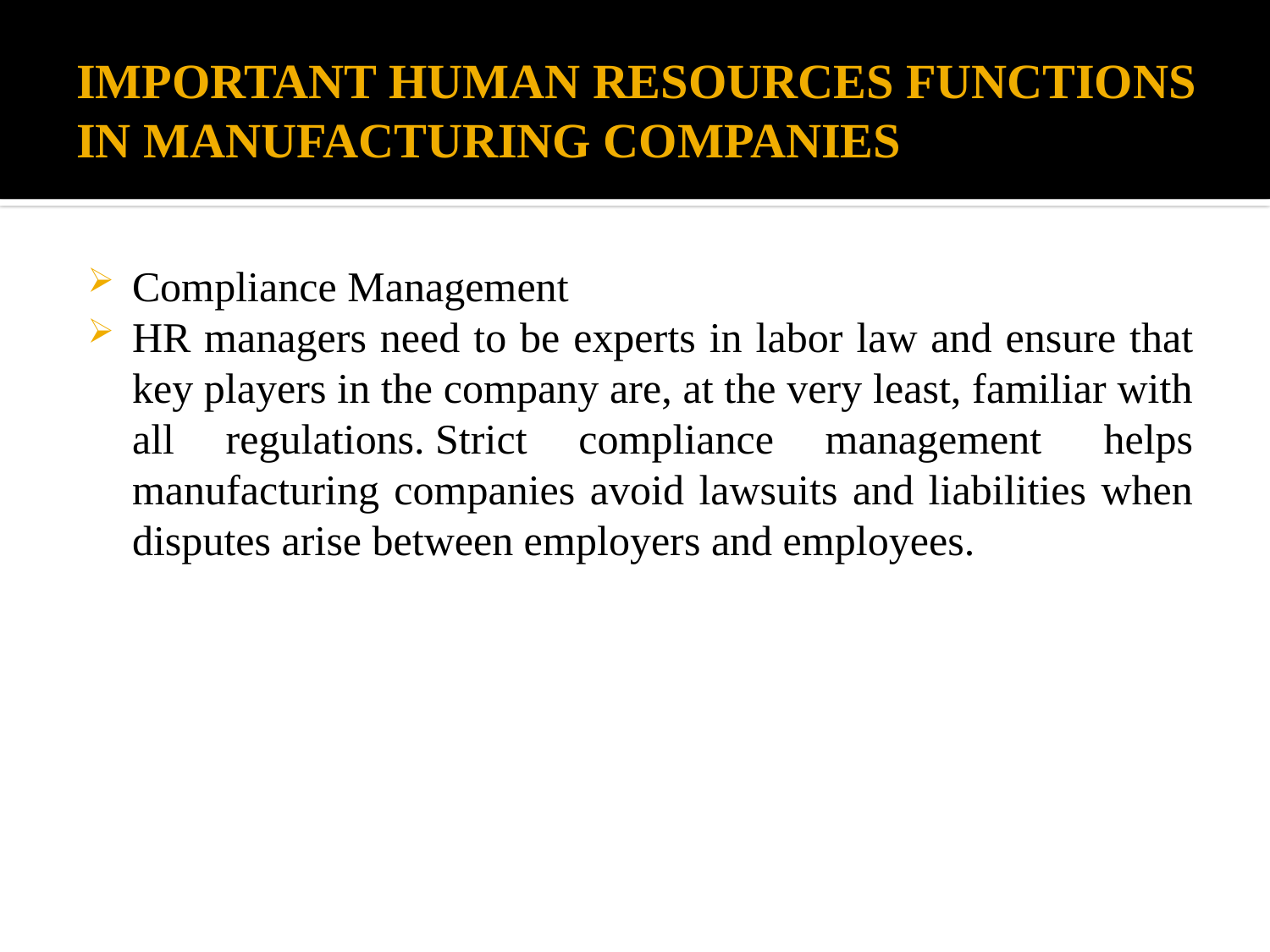

# IMPORTANT HUMAN RESOURCES FUNCTIONS IN MANUFACTURING COMPANIES
Compliance Management
HR managers need to be experts in labor law and ensure that key players in the company are, at the very least, familiar with all regulations. Strict compliance management  helps manufacturing companies avoid lawsuits and liabilities when disputes arise between employers and employees.